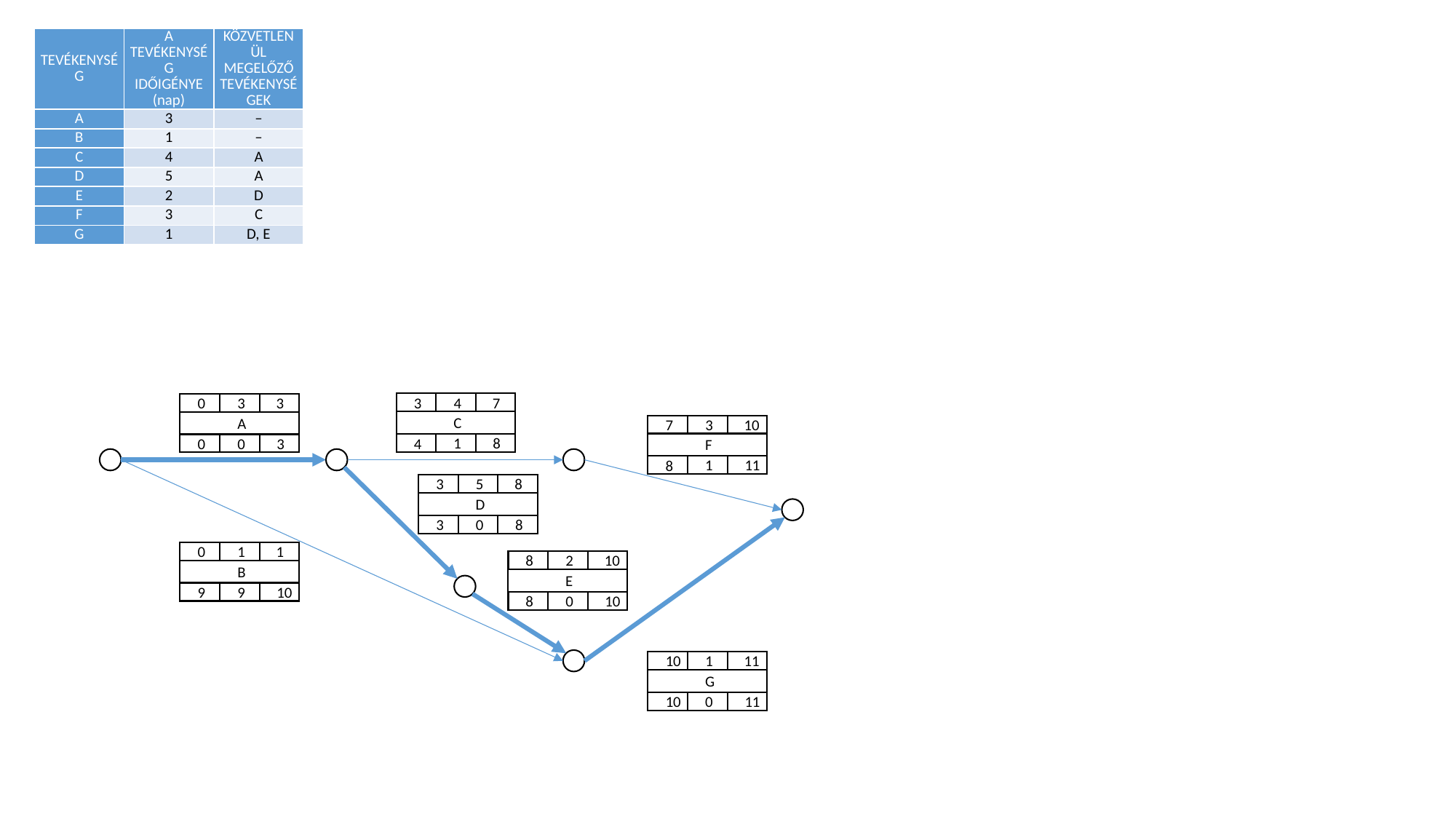

| TEVÉKENYSÉG | A TEVÉKENYSÉG IDŐIGÉNYE (nap) | KÖZVETLENÜL MEGELŐZŐ TEVÉKENYSÉGEK |
| --- | --- | --- |
| A | 3 | – |
| B | 1 | – |
| C | 4 | A |
| D | 5 | A |
| E | 2 | D |
| F | 3 | C |
| G | 1 | D, E |
3
4
7

C
1
8
4
0
3
3

A
0
3
0
7
3
10

F
1
11
8

3
5
8

D
0
8
3

0
1
1

B
9
10
9
8
2
10

E
0
10
8

10
1
11

G
0
11
10